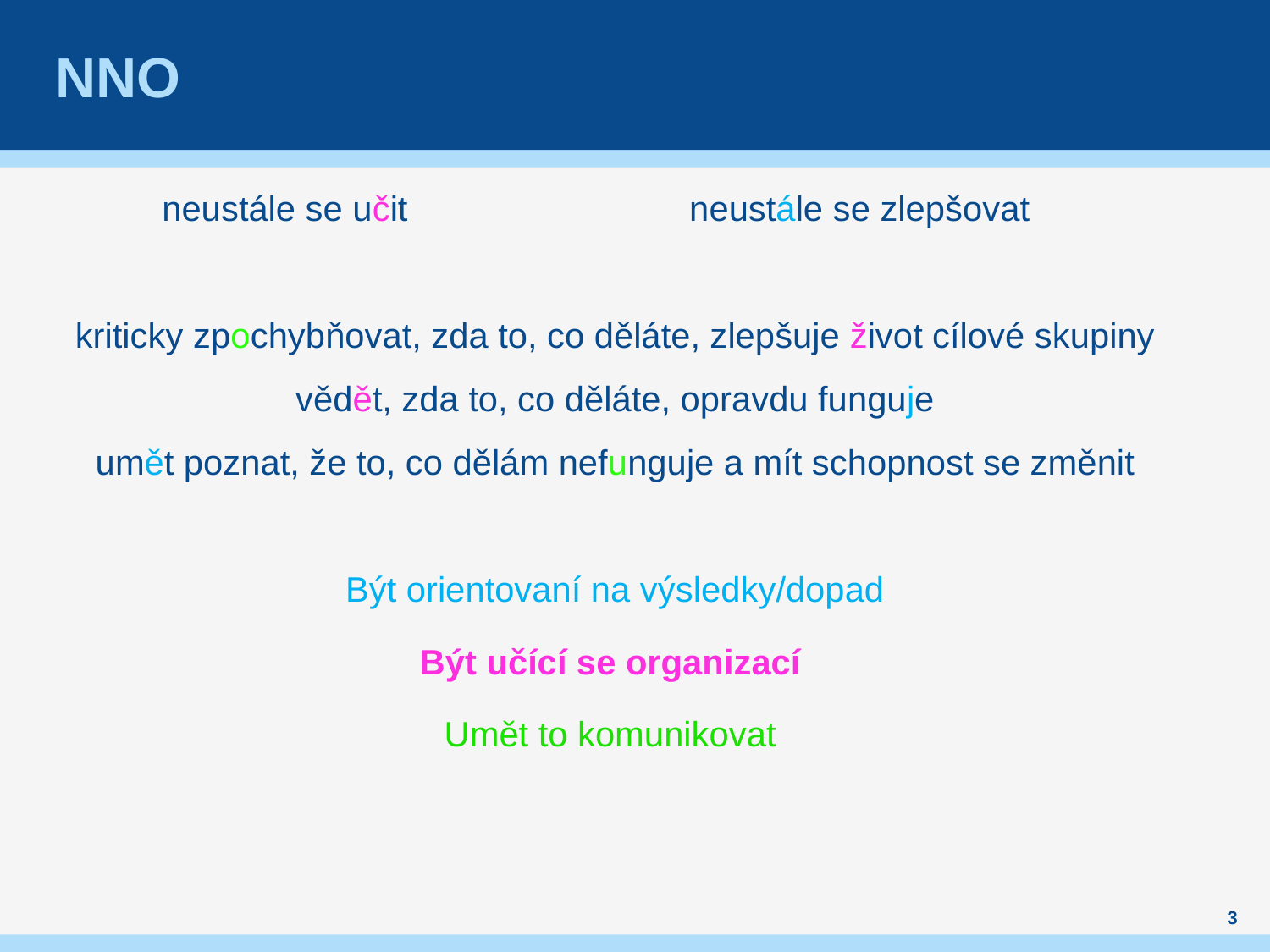

# NNO
	neustále se učit 		  neustále se zlepšovat

kriticky zpochybňovat, zda to, co děláte, zlepšuje život cílové skupiny
vědět, zda to, co děláte, opravdu funguje
umět poznat, že to, co dělám nefunguje a mít schopnost se změnit

Být orientovaní na výsledky/dopad
Být učící se organizací
Umět to komunikovat
3